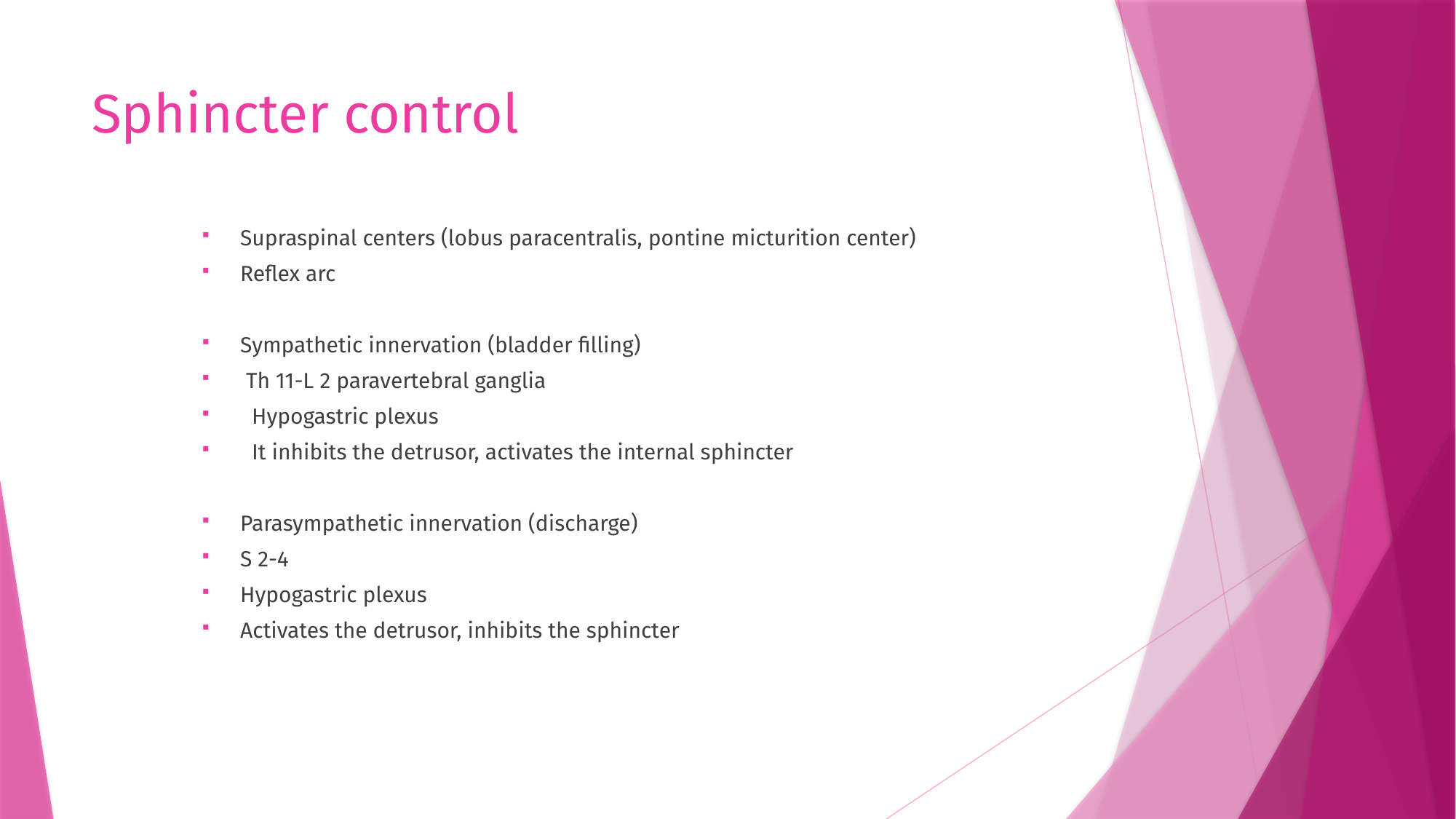

# Sphincter control
Supraspinal centers (lobus paracentralis, pontine micturition center)
Reflex arc

Sympathetic innervation (bladder filling)
 Th 11-L 2 paravertebral ganglia
  Hypogastric plexus
  It inhibits the detrusor, activates the internal sphincter

Parasympathetic innervation (discharge)
S 2-4
Hypogastric plexus
Activates the detrusor, inhibits the sphincter